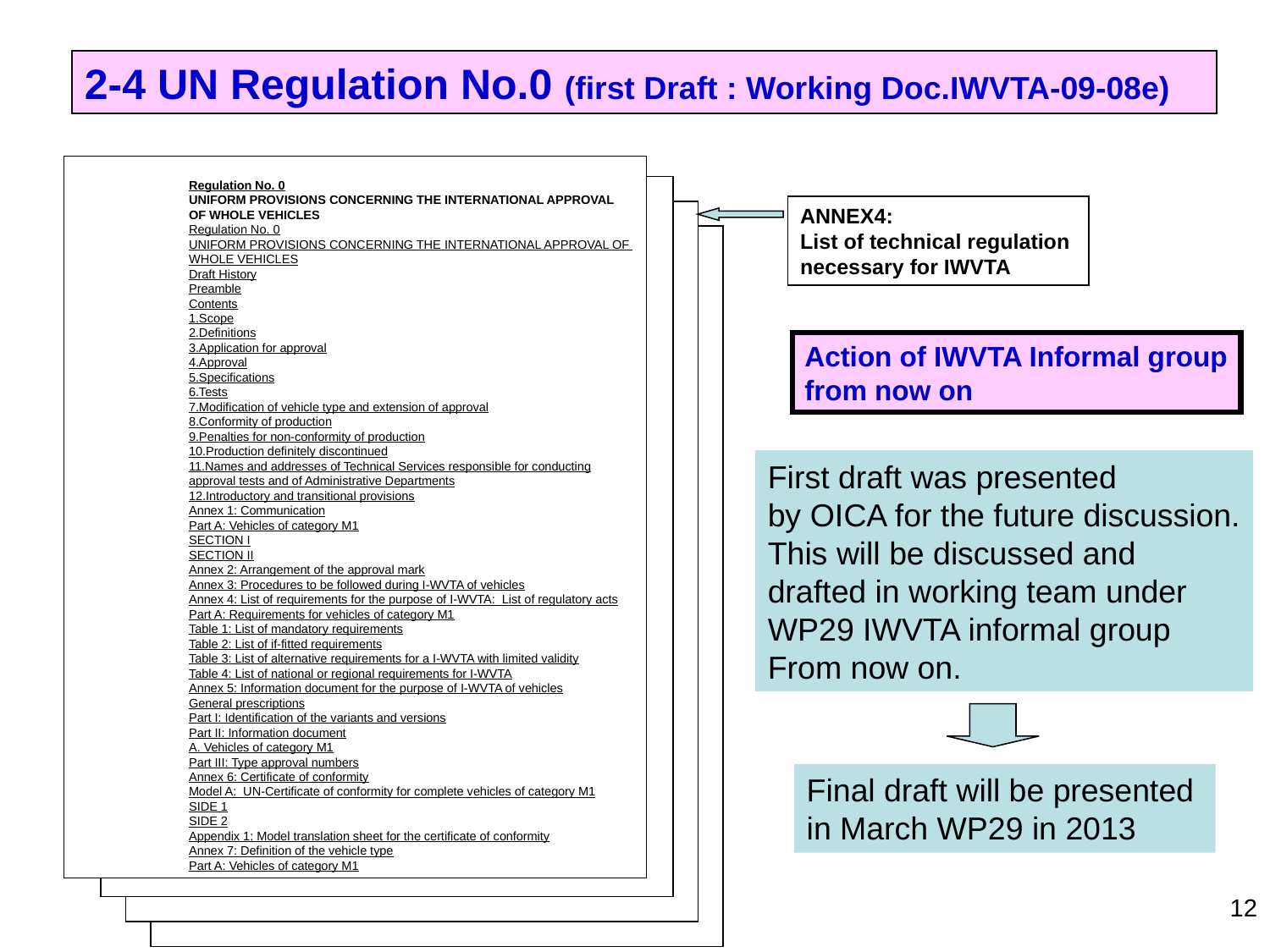

2-4 UN Regulation No.0 (first Draft : Working Doc.IWVTA-09-08e)
Regulation No. 0
UNIFORM PROVISIONS CONCERNING THE INTERNATIONAL APPROVAL OF WHOLE VEHICLES
Regulation No. 0
UNIFORM PROVISIONS CONCERNING THE INTERNATIONAL APPROVAL OF  WHOLE VEHICLES
Draft History
Preamble
Contents
1.Scope
2.Definitions
3.Application for approval
4.Approval
5.Specifications
6.Tests
7.Modification of vehicle type and extension of approval
8.Conformity of production
9.Penalties for non-conformity of production
10.Production definitely discontinued
11.Names and addresses of Technical Services responsible for conducting approval tests and of Administrative Departments
12.Introductory and transitional provisions
Annex 1: Communication
Part A: Vehicles of category M1
SECTION I
SECTION II
Annex 2: Arrangement of the approval mark
Annex 3: Procedures to be followed during I-WVTA of vehicles
Annex 4: List of requirements for the purpose of I-WVTA:  List of regulatory acts
Part A: Requirements for vehicles of category M1
Table 1: List of mandatory requirements
Table 2: List of if-fitted requirements
Table 3: List of alternative requirements for a I-WVTA with limited validity
Table 4: List of national or regional requirements for I-WVTA
Annex 5: Information document for the purpose of I-WVTA of vehicles
General prescriptions
Part I: Identification of the variants and versions
Part II: Information document
A. Vehicles of category M1
Part III: Type approval numbers
Annex 6: Certificate of conformity
Model A:  UN-Certificate of conformity for complete vehicles of category M1
SIDE 1
SIDE 2
Appendix 1: Model translation sheet for the certificate of conformity
Annex 7: Definition of the vehicle type
Part A: Vehicles of category M1

ANNEX4:
List of technical regulation
necessary for IWVTA

UN R0 Draft
Action of IWVTA Informal group
from now on
First draft was presented
by OICA for the future discussion.
This will be discussed and
drafted in working team under
WP29 IWVTA informal group
From now on.

Final draft will be presented
in March WP29 in 2013
12